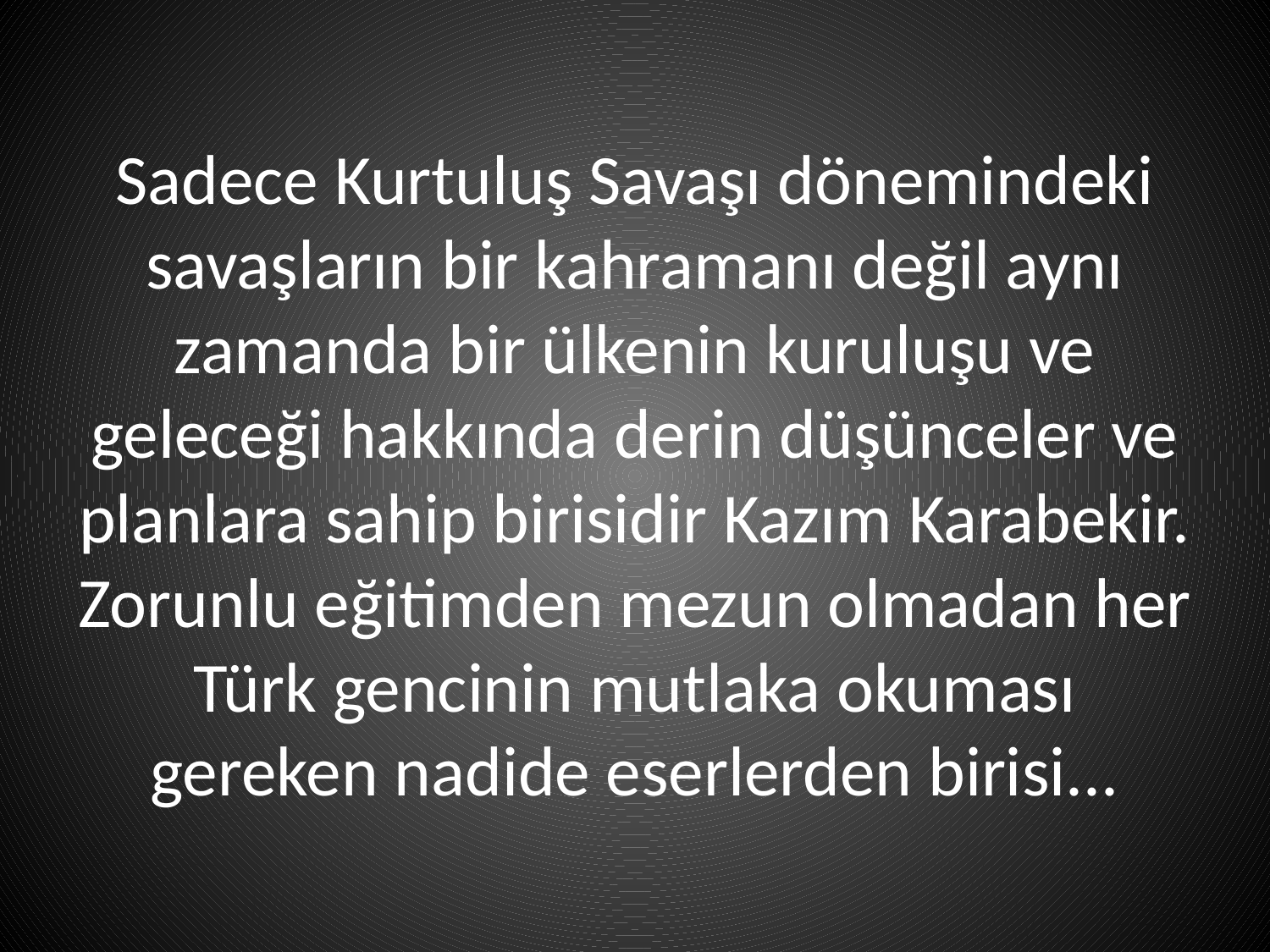

# Sadece Kurtuluş Savaşı dönemindeki savaşların bir kahramanı değil aynı zamanda bir ülkenin kuruluşu ve geleceği hakkında derin düşünceler ve planlara sahip birisidir Kazım Karabekir. Zorunlu eğitimden mezun olmadan her Türk gencinin mutlaka okuması gereken nadide eserlerden birisi...